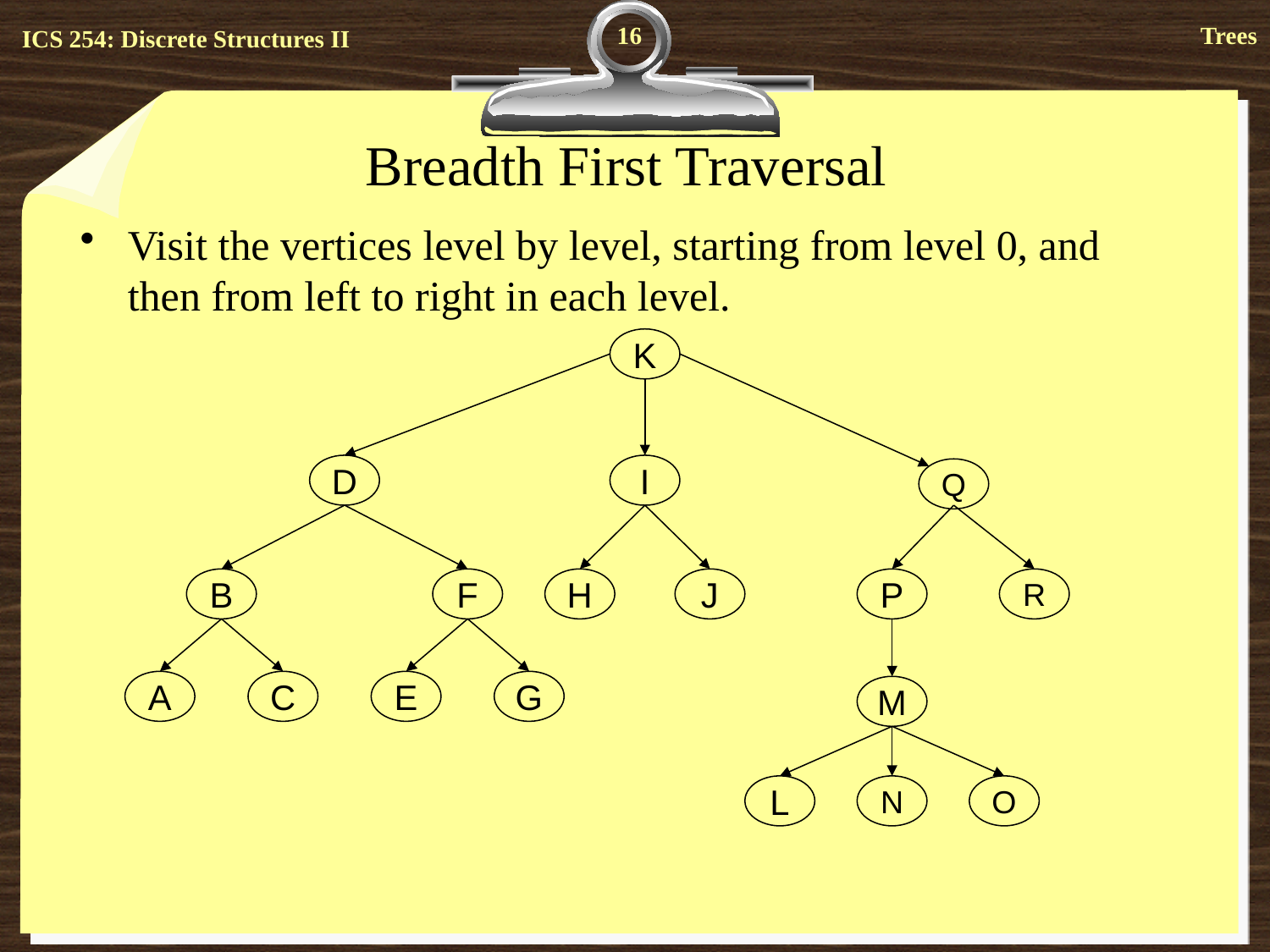

16
# Breadth First Traversal
Visit the vertices level by level, starting from level 0, and then from left to right in each level.
K
D
I
Q
B
F
H
J
P
R
A
C
E
G
M
L
N
O